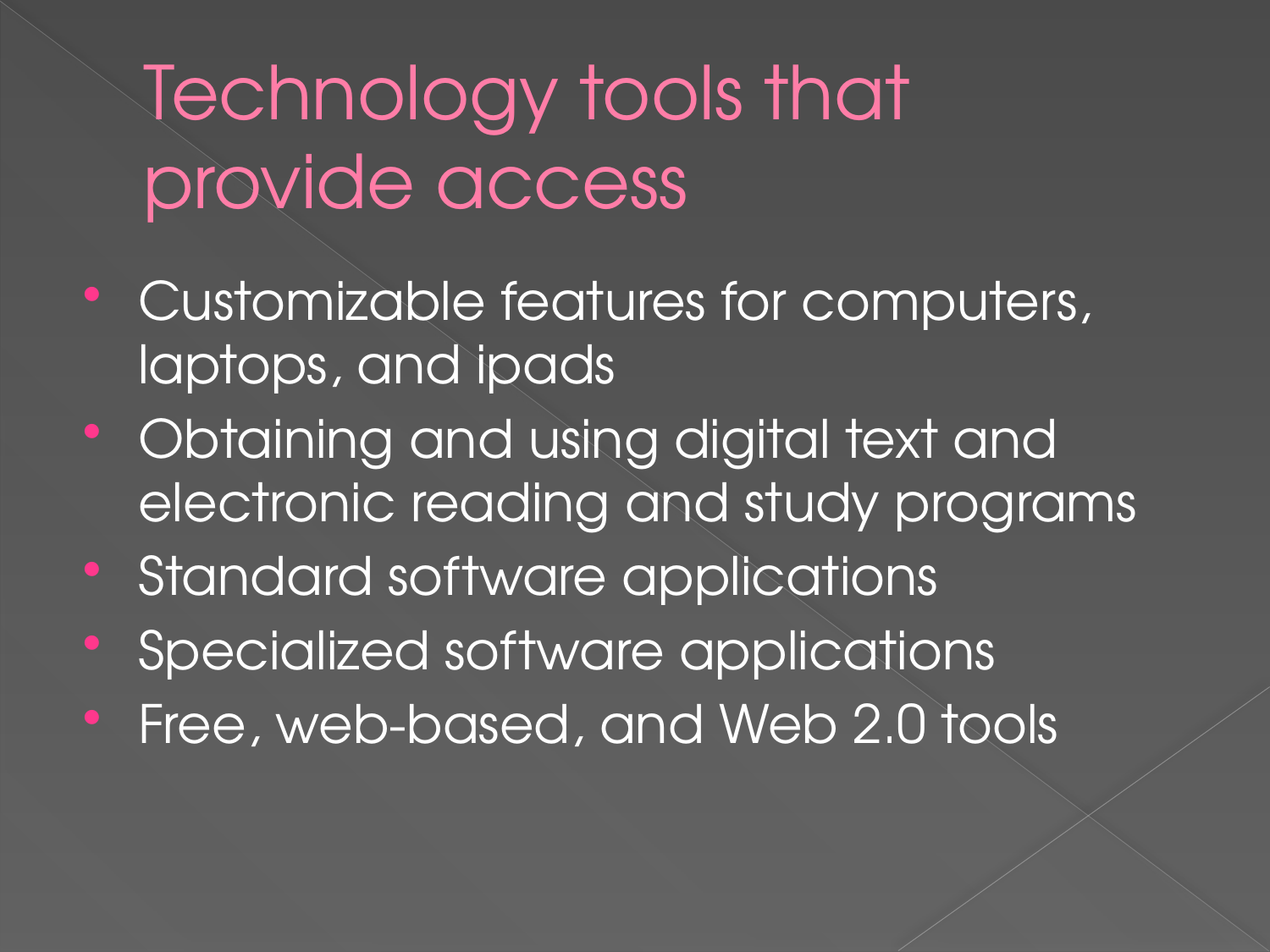

# Technology tools that provide access
Customizable features for computers, laptops, and ipads
Obtaining and using digital text and electronic reading and study programs
Standard software applications
Specialized software applications
Free, web-based, and Web 2.0 tools